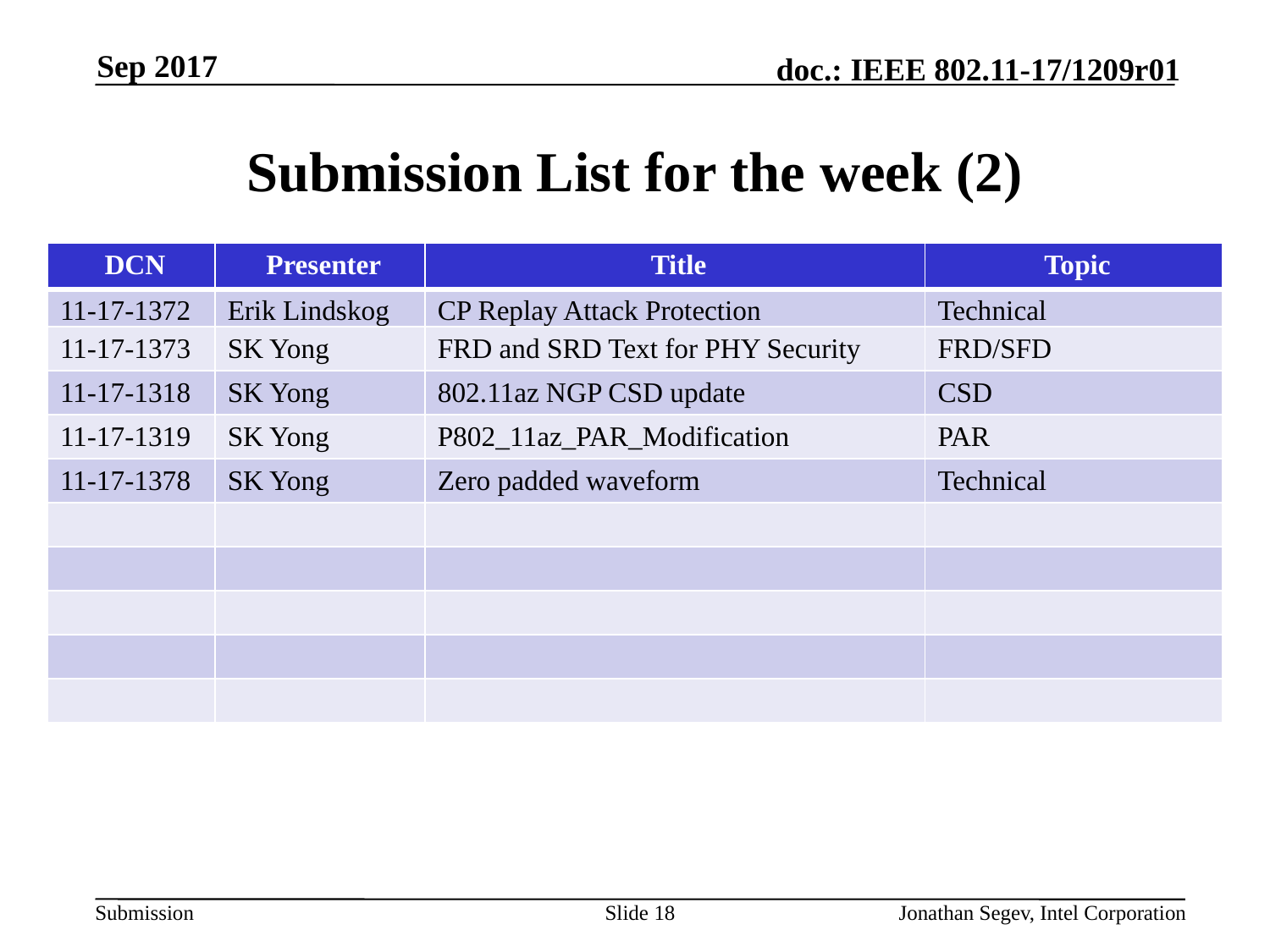

Sep 2017
# Submission List for the week (2)
| DCN | Presenter | Title | Topic |
| --- | --- | --- | --- |
| 11-17-1372 | Erik Lindskog | CP Replay Attack Protection | Technical |
| 11-17-1373 | SK Yong | FRD and SRD Text for PHY Security | FRD/SFD |
| 11-17-1318 | SK Yong | 802.11az NGP CSD update | CSD |
| 11-17-1319 | SK Yong | P802\_11az\_PAR\_Modification | PAR |
| 11-17-1378 | SK Yong | Zero padded waveform | Technical |
|  |  |  |  |
|  |  |  |  |
|  |  |  |  |
|  |  |  |  |
|  |  |  |  |
Slide 18
Jonathan Segev, Intel Corporation